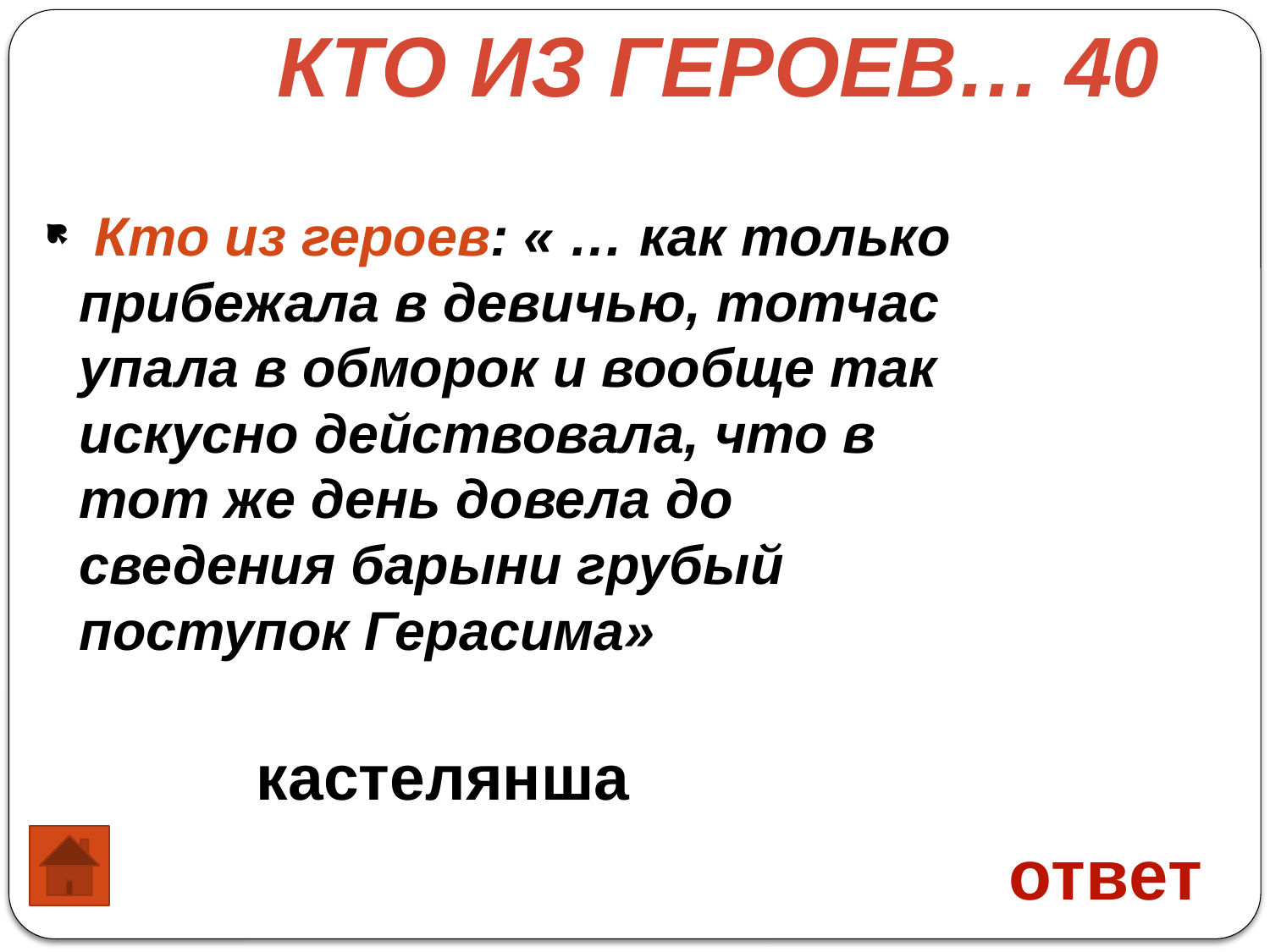

Кто из героев… 40
 Кто из героев: « … как только прибежала в девичью, тотчас упала в обморок и вообще так искусно действовала, что в тот же день довела до сведения барыни грубый поступок Герасима»
     кастелянша
ответ